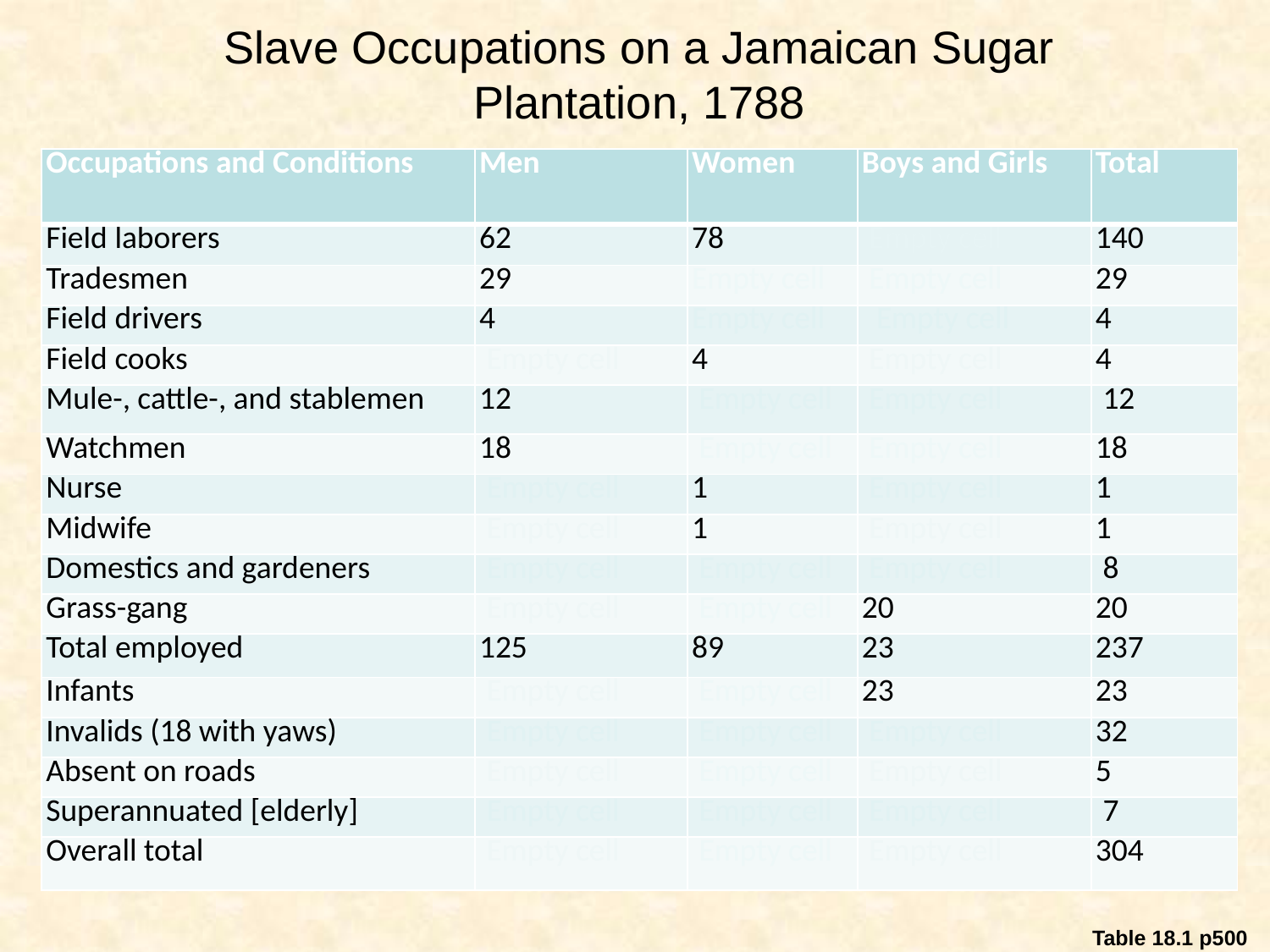

# Slave Occupations on a Jamaican Sugar Plantation, 1788
| Occupations and Conditions | Men | Women | Boys and Girls | Total |
| --- | --- | --- | --- | --- |
| Field laborers | 62 | 78 | Empty cell | 140 |
| Tradesmen | 29 | Empty cell | Empty cell | 29 |
| Field drivers | 4 | Empty cell | Empty cell | 4 |
| Field cooks | Empty cell | 4 | Empty cell | 4 |
| Mule-, cattle-, and stablemen | 12 | Empty cell | Empty cell | 12 |
| Watchmen | 18 | Empty cell | Empty cell | 18 |
| Nurse | Empty cell | 1 | Empty cell | 1 |
| Midwife | Empty cell | 1 | Empty cell | 1 |
| Domestics and gardeners | Empty cell | Empty cell | Empty cell | 8 |
| Grass-gang | Empty cell | Empty cell | 20 | 20 |
| Total employed | 125 | 89 | 23 | 237 |
| Infants | Empty cell | Empty cell | 23 | 23 |
| Invalids (18 with yaws) | Empty cell | Empty cell | Empty cell | 32 |
| Absent on roads | Empty cell | Empty cell | Empty cell | 5 |
| Superannuated [elderly] | Empty cell | Empty cell | Empty cell | 7 |
| Overall total | Empty cell | Empty cell | Empty cell | 304 |
Table 18.1 p500